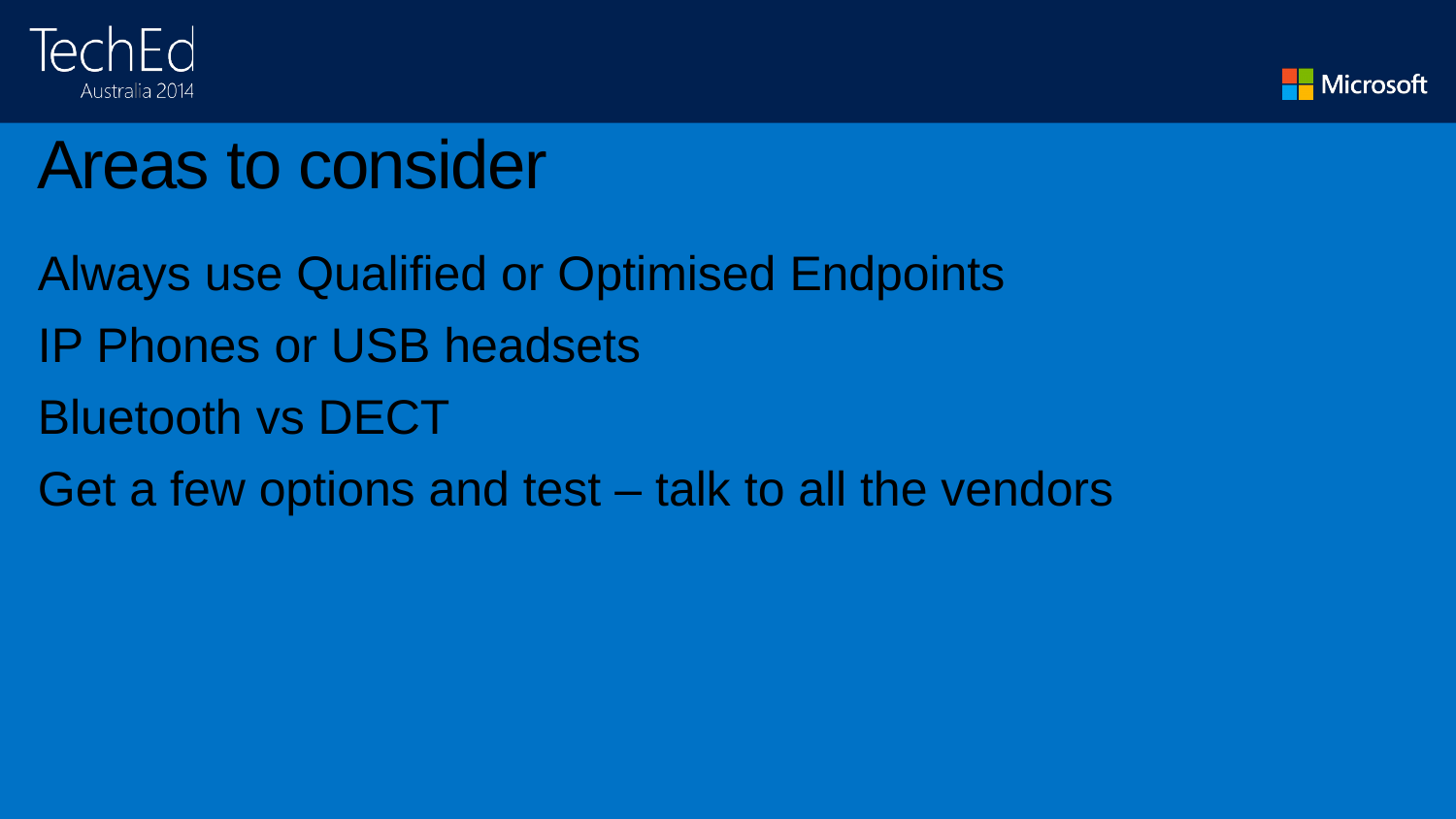

# Areas to consider
Always use Qualified or Optimised Endpoints
IP Phones or USB headsets
Bluetooth vs DECT
Get a few options and test – talk to all the vendors